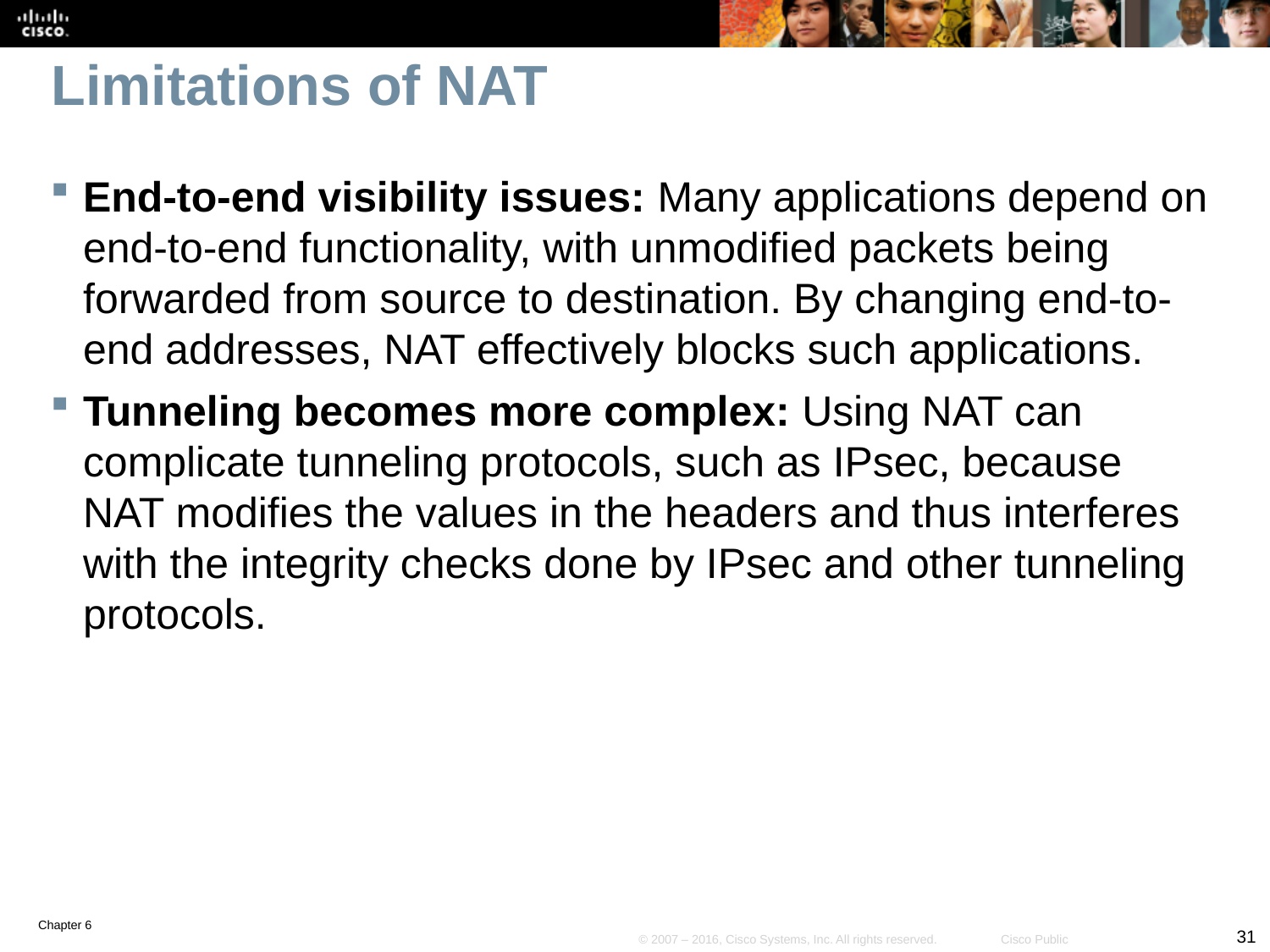

# Limitations of NAT
End-to-end visibility issues: Many applications depend on end-to-end functionality, with unmodified packets being forwarded from source to destination. By changing end-to-end addresses, NAT effectively blocks such applications.
Tunneling becomes more complex: Using NAT can complicate tunneling protocols, such as IPsec, because NAT modifies the values in the headers and thus interferes with the integrity checks done by IPsec and other tunneling protocols.